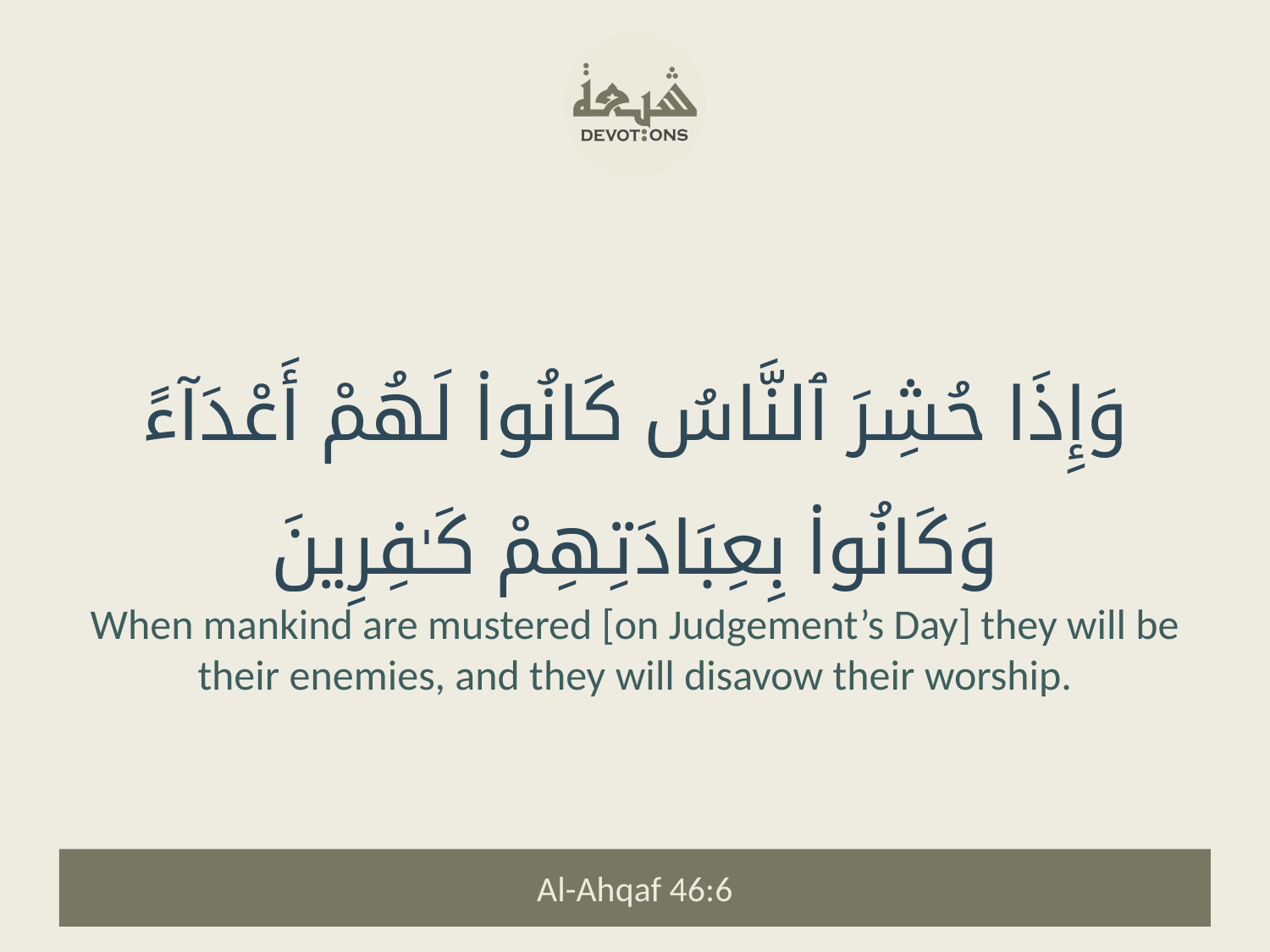

وَإِذَا حُشِرَ ٱلنَّاسُ كَانُوا۟ لَهُمْ أَعْدَآءً وَكَانُوا۟ بِعِبَادَتِهِمْ كَـٰفِرِينَ
When mankind are mustered [on Judgement’s Day] they will be their enemies, and they will disavow their worship.
Al-Ahqaf 46:6